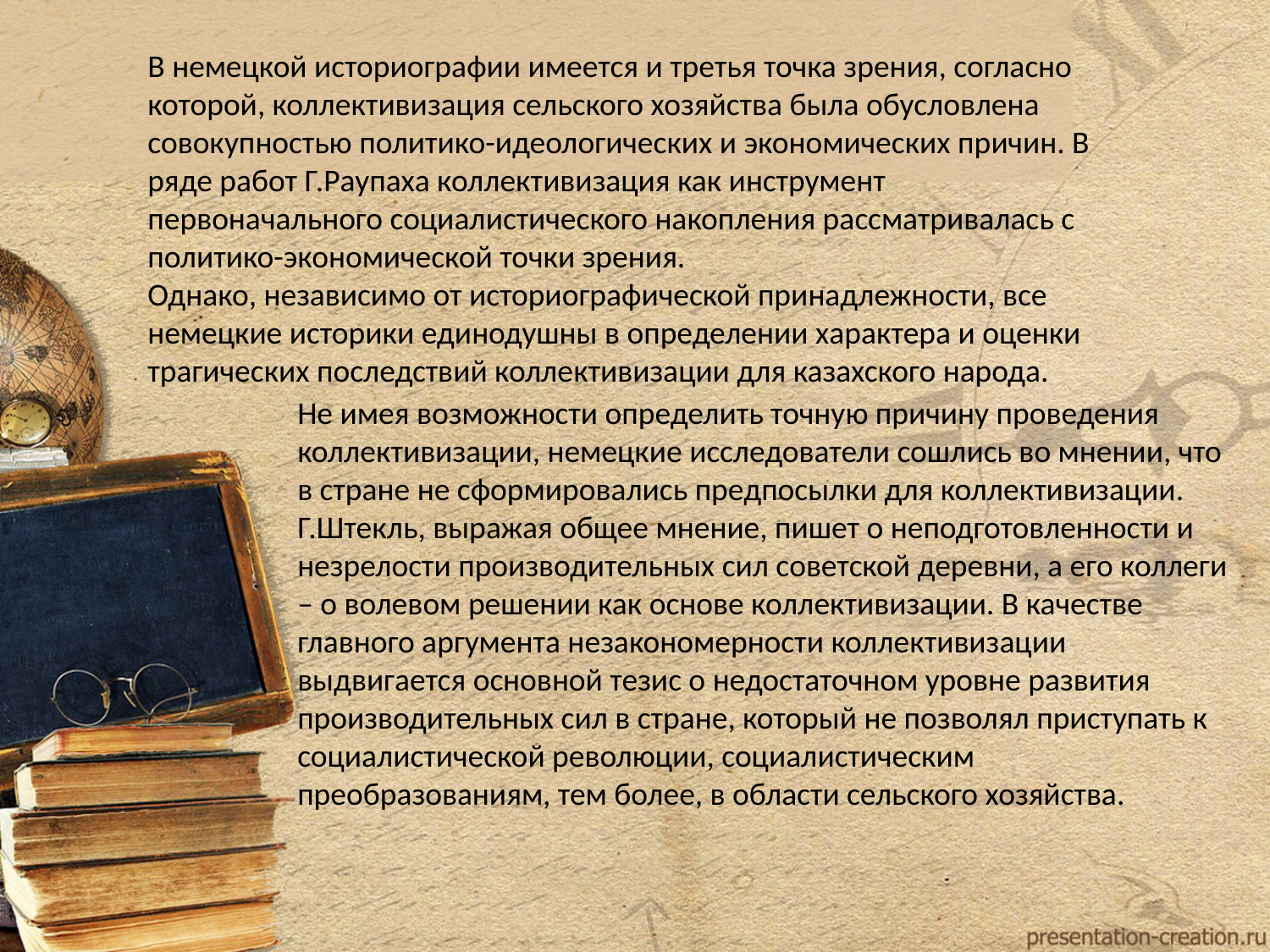

# В немецкой историографии имеется и третья точка зрения, согласно которой, коллективизация сельского хозяйства была обусловлена совокупностью политико-идеологических и экономических причин. В ряде работ Г.Раупаха коллективизация как инструмент первоначального социалистического накопления рассматривалась с политико-экономической точки зрения. Однако, независимо от историографической принадлежности, все немецкие историки единодушны в определении характера и оценки трагических последствий коллективизации для казахского народа.
Не имея возможности определить точную причину проведения коллективизации, немецкие исследователи сошлись во мнении, что в стране не сформировались предпосылки для коллективизации. Г.Штекль, выражая общее мнение, пишет о неподготовленности и незрелости производительных сил советской деревни, а его коллеги – о волевом решении как основе коллективизации. В качестве главного аргумента незакономерности коллективизации выдвигается основной тезис о недостаточном уровне развития производительных сил в стране, который не позволял приступать к социалистической революции, социалистическим преобразованиям, тем более, в области сельского хозяйства.